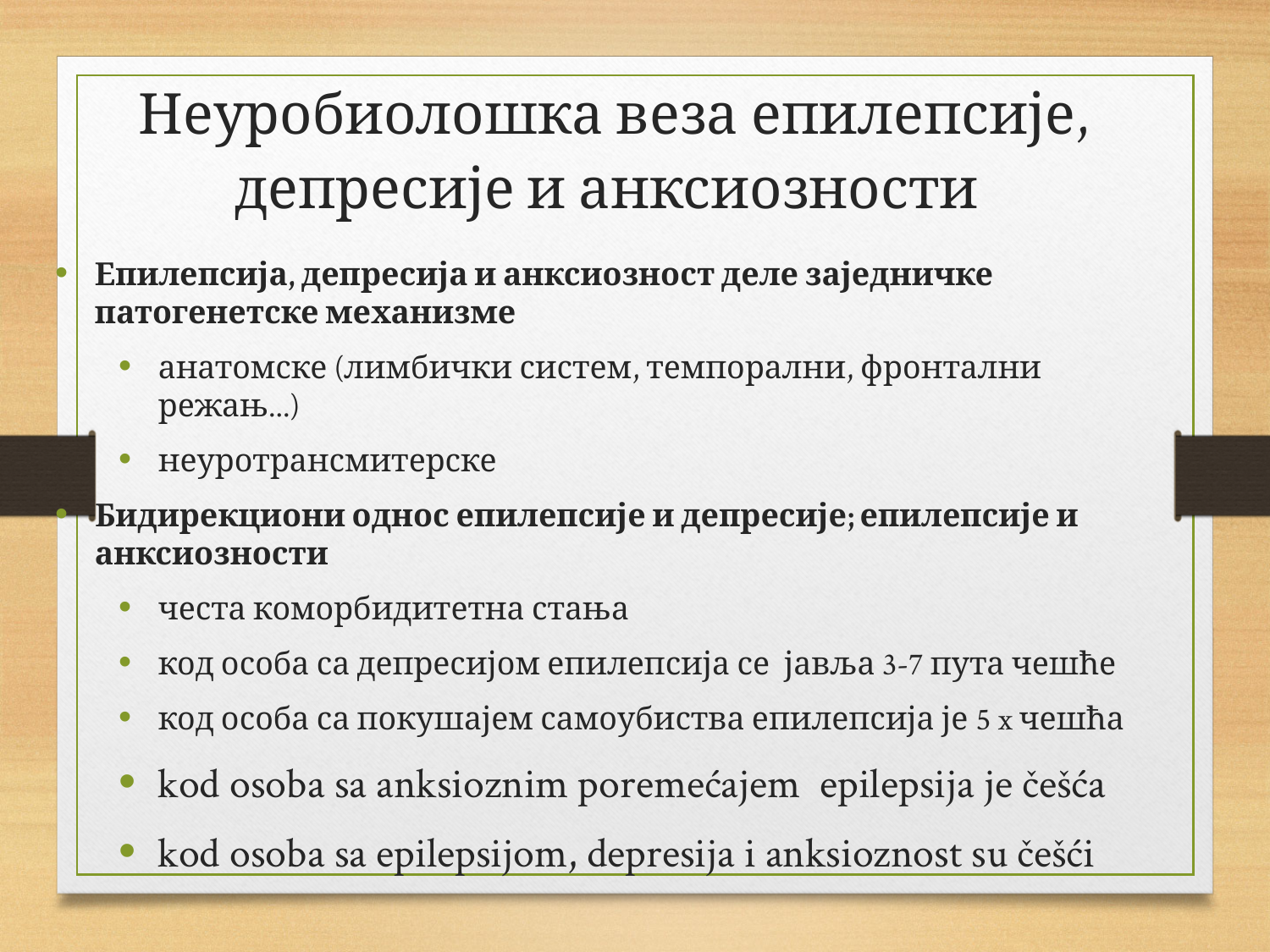

Неуробиолошка веза епилепсије, депресије и анксиозности
Епилепсија, депресија и анксиозност деле заједничке патогенетске механизме
анатомске (лимбички систем, темпорални, фронтални режањ...)
неуротрансмитерске
Бидирекциони однос епилепсије и депресије; епилепсије и анксиозности
честа коморбидитетна стања
код особа са депресијом епилепсија се  јавља 3-7 пута чешће
код особа са покушајем самоубиства епилепсија је 5 x чешћа
kod osoba sa anksioznim poremećajem  epilepsija je češća
kod osoba sa epilepsijom, depresija i anksioznost su češći